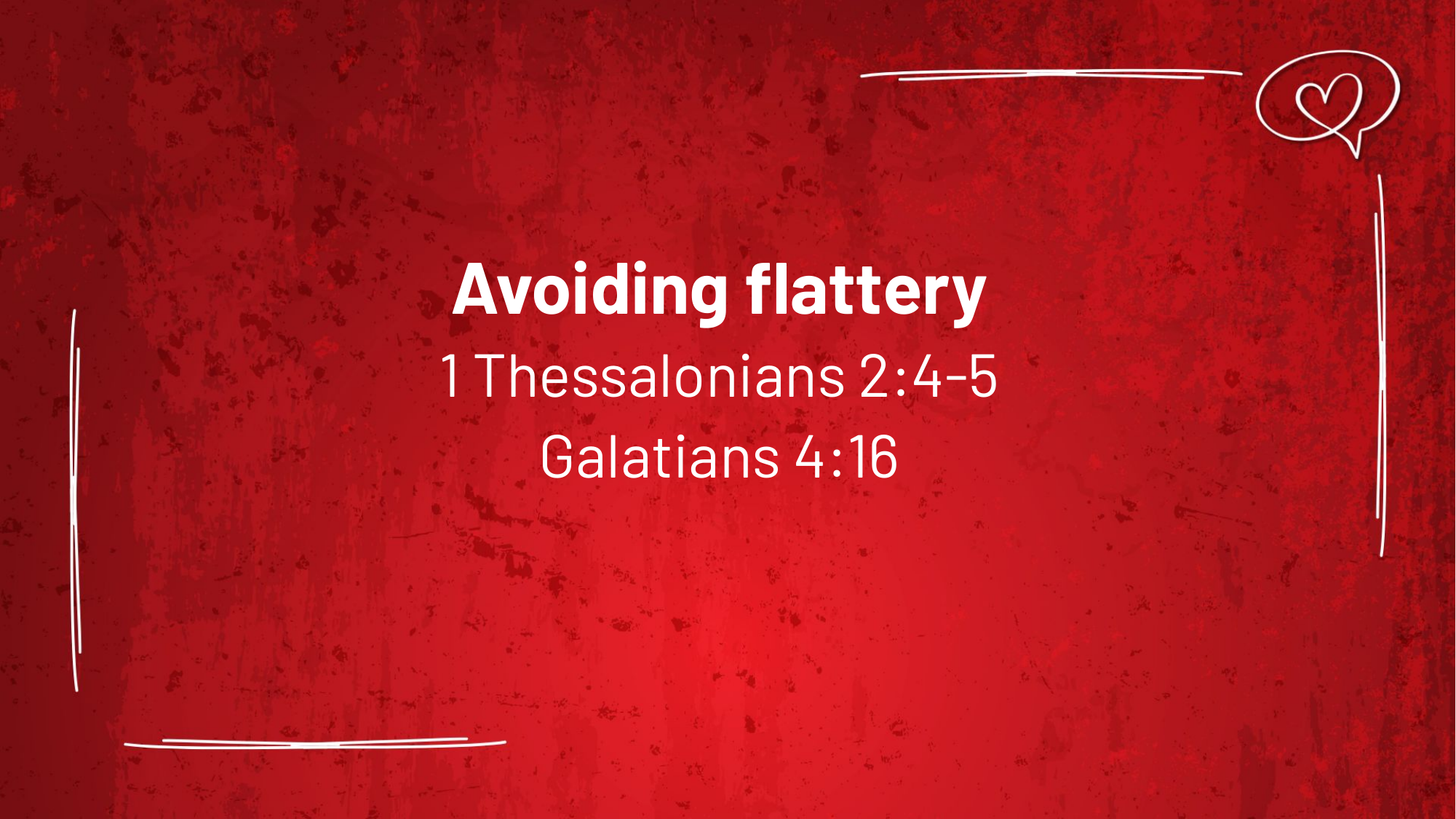

Avoiding flattery
1 Thessalonians 2:4-5
Galatians 4:16